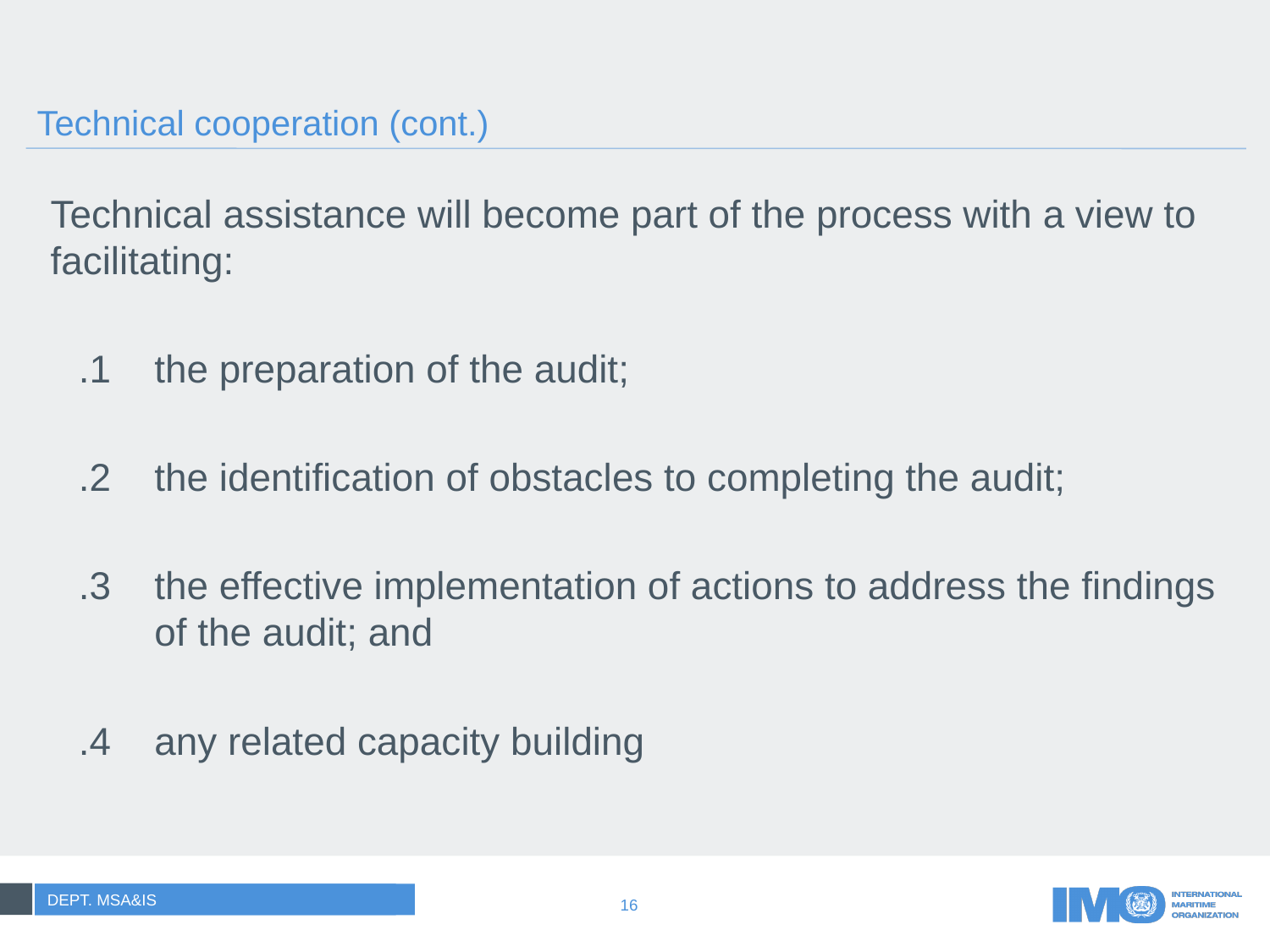

# Technical cooperation (cont.)
Technical assistance will become part of the process with a view to facilitating:

.1	the preparation of the audit;

.2	the identification of obstacles to completing the audit;

.3	the effective implementation of actions to address the findings of the audit; and

.4	any related capacity building